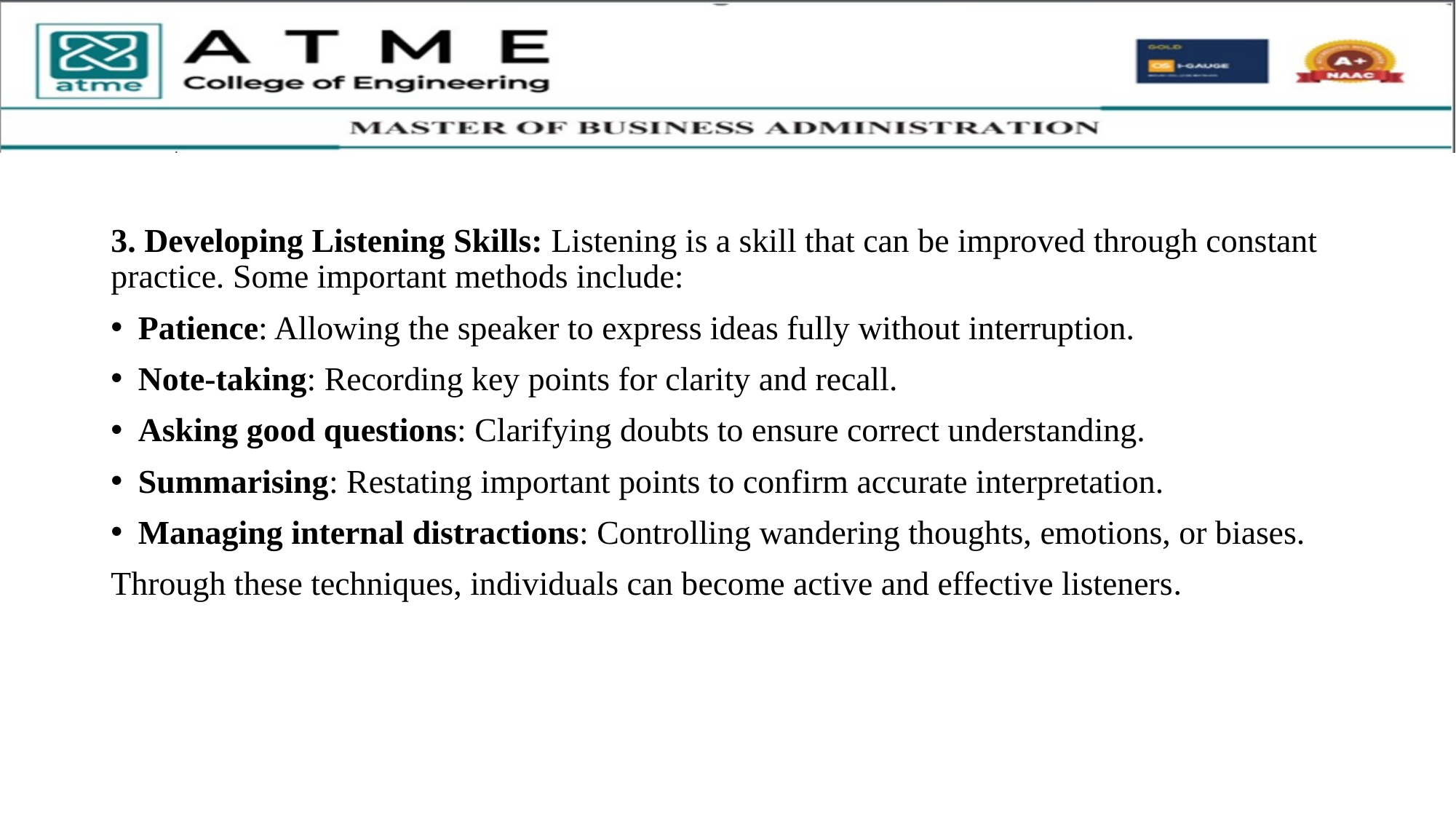

3. Developing Listening Skills: Listening is a skill that can be improved through constant practice. Some important methods include:
Patience: Allowing the speaker to express ideas fully without interruption.
Note-taking: Recording key points for clarity and recall.
Asking good questions: Clarifying doubts to ensure correct understanding.
Summarising: Restating important points to confirm accurate interpretation.
Managing internal distractions: Controlling wandering thoughts, emotions, or biases.
Through these techniques, individuals can become active and effective listeners.